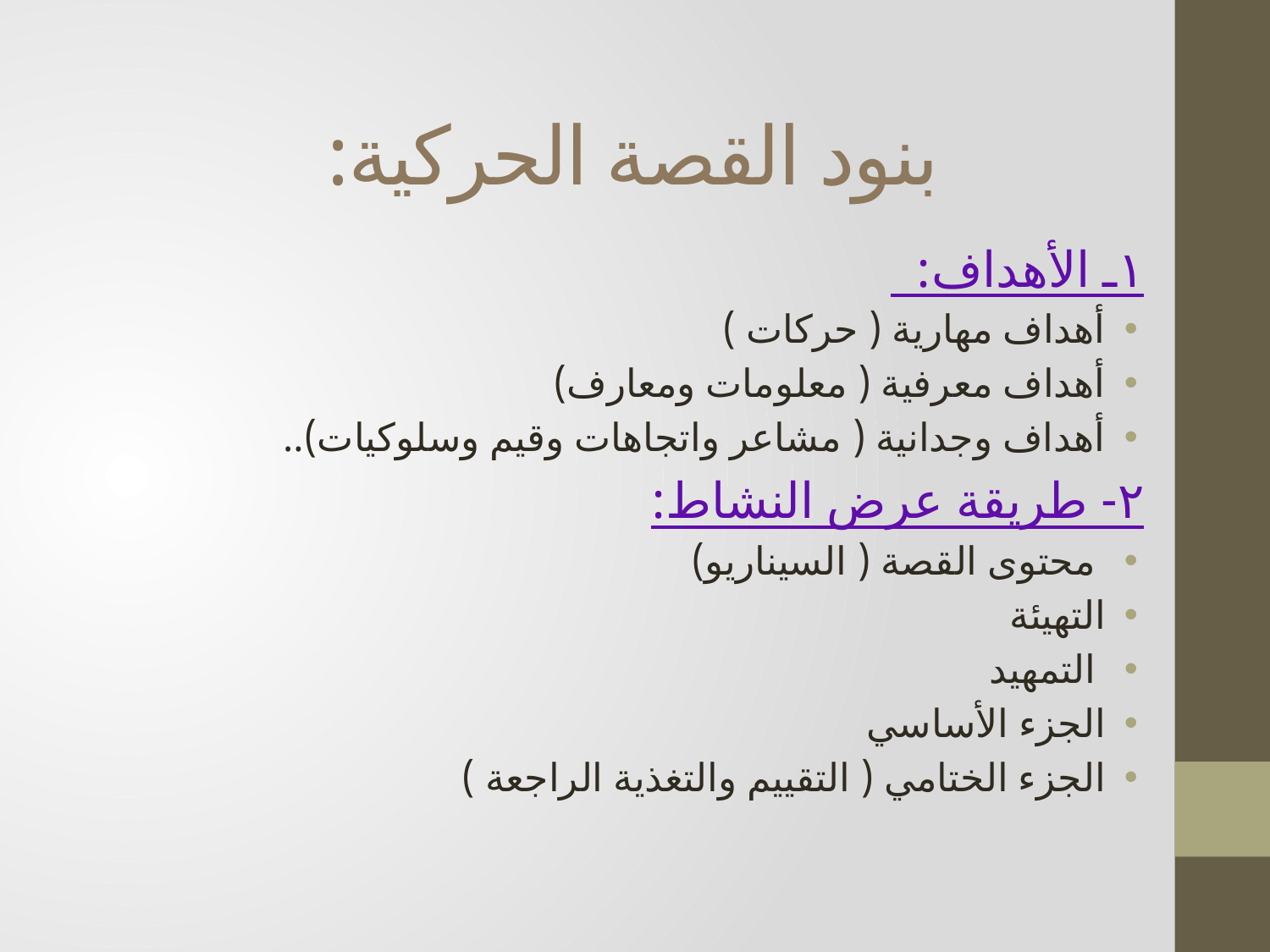

# بنود القصة الحركية:
١ـ الأهداف:
أهداف مهارية ( حركات )
أهداف معرفية ( معلومات ومعارف)
أهداف وجدانية ( مشاعر واتجاهات وقيم وسلوكيات)..
٢- طريقة عرض النشاط:
 محتوى القصة ( السيناريو)
التهيئة
 التمهيد
الجزء الأساسي
الجزء الختامي ( التقييم والتغذية الراجعة )